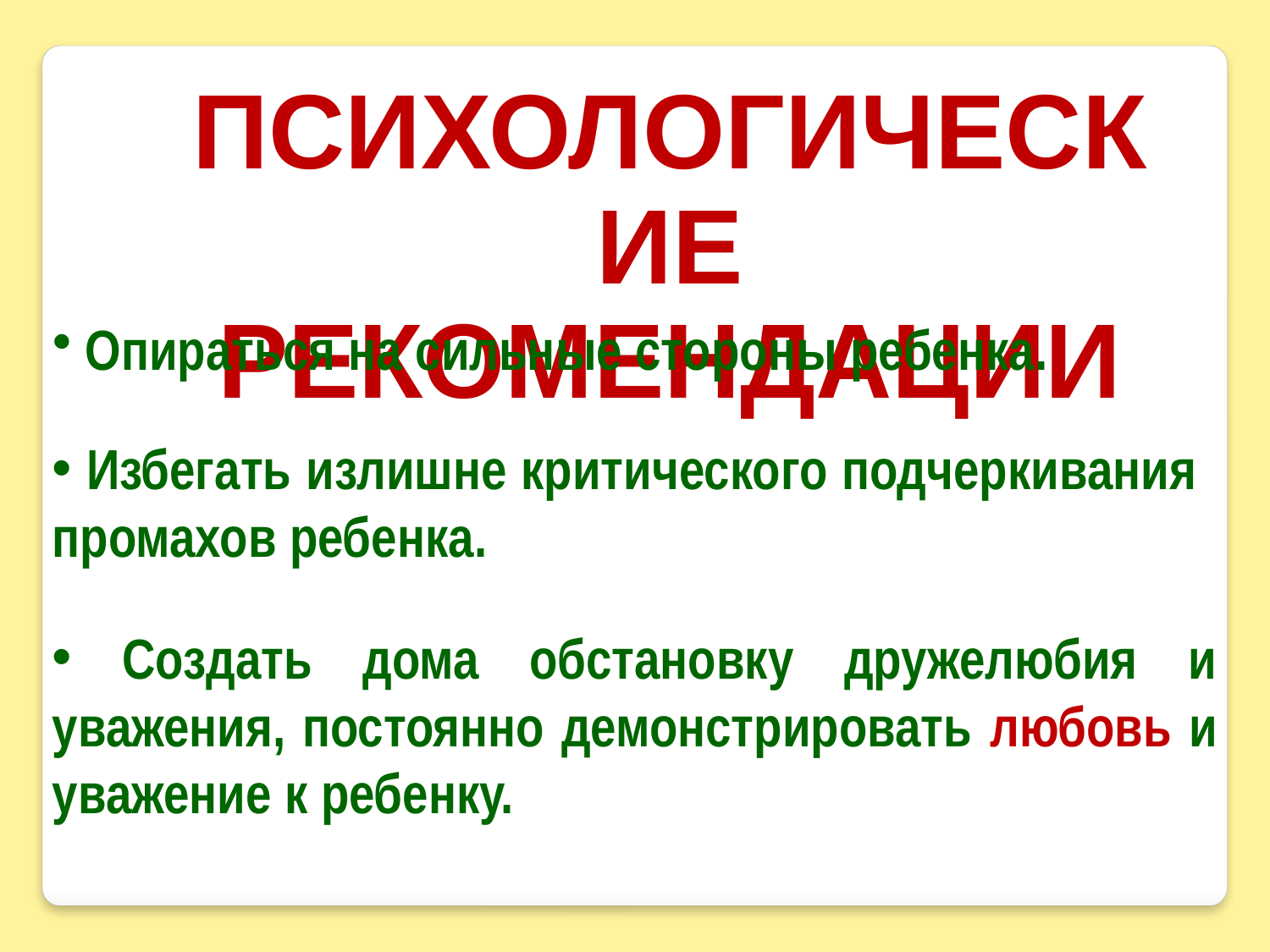

ПСИХОЛОГИЧЕСКИЕ
РЕКОМЕНДАЦИИ
 Опираться на сильные стороны ребенка.
 Избегать излишне критического подчеркивания промахов ребенка.
 Создать дома обстановку дружелюбия и уважения, постоянно демонстрировать любовь и уважение к ребенку.